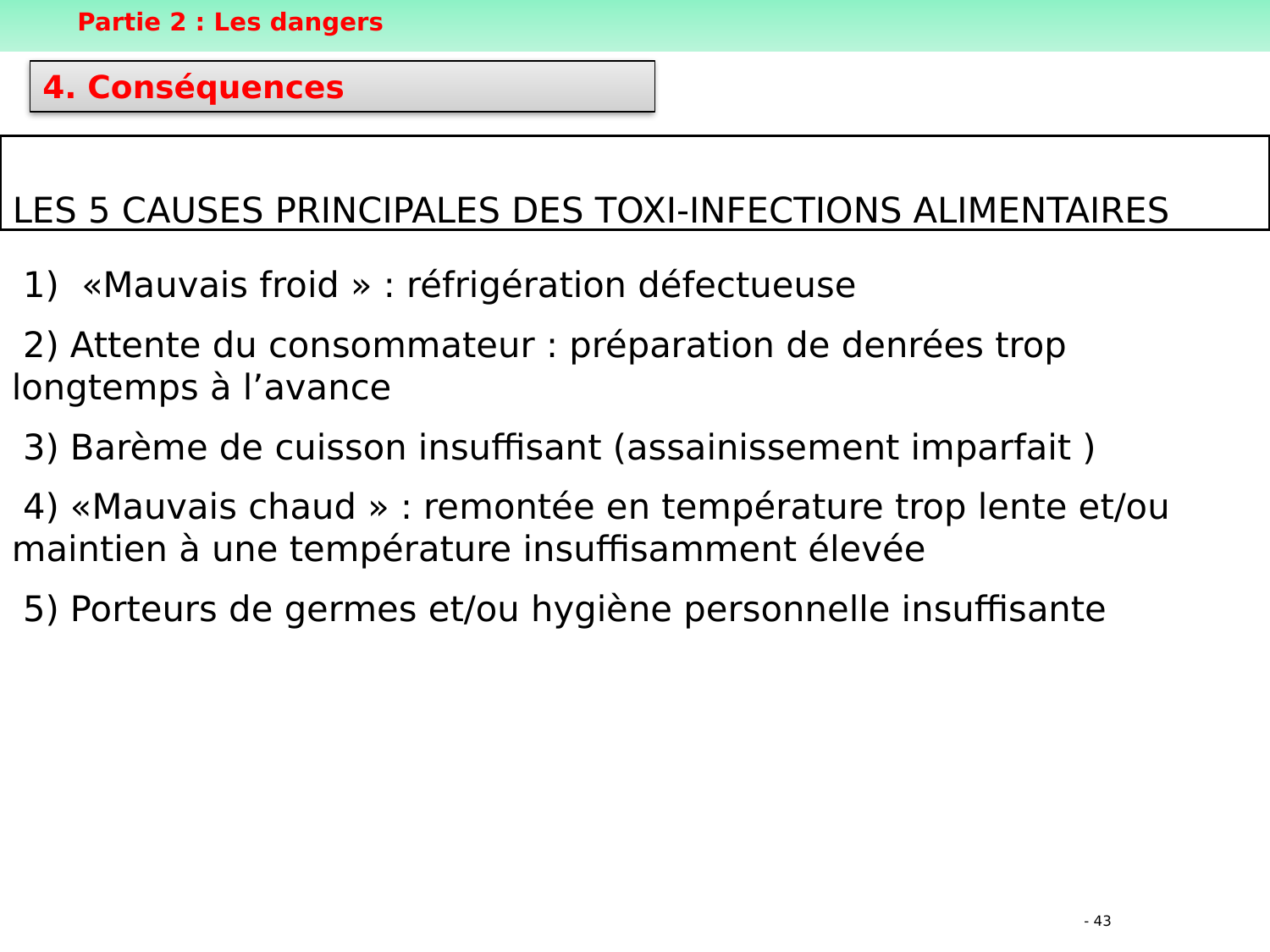

Partie 2 : Les dangers
4. Conséquences
# LES 5 CAUSES PRINCIPALES DES TOXI-INFECTIONS ALIMENTAIRES
 1)  «Mauvais froid » : réfrigération défectueuse
 2) Attente du consommateur : préparation de denrées trop longtemps à l’avance
 3) Barème de cuisson insuffisant (assainissement imparfait )
 4) «Mauvais chaud » : remontée en température trop lente et/ou maintien à une température insuffisamment élevée
 5) Porteurs de germes et/ou hygiène personnelle insuffisante